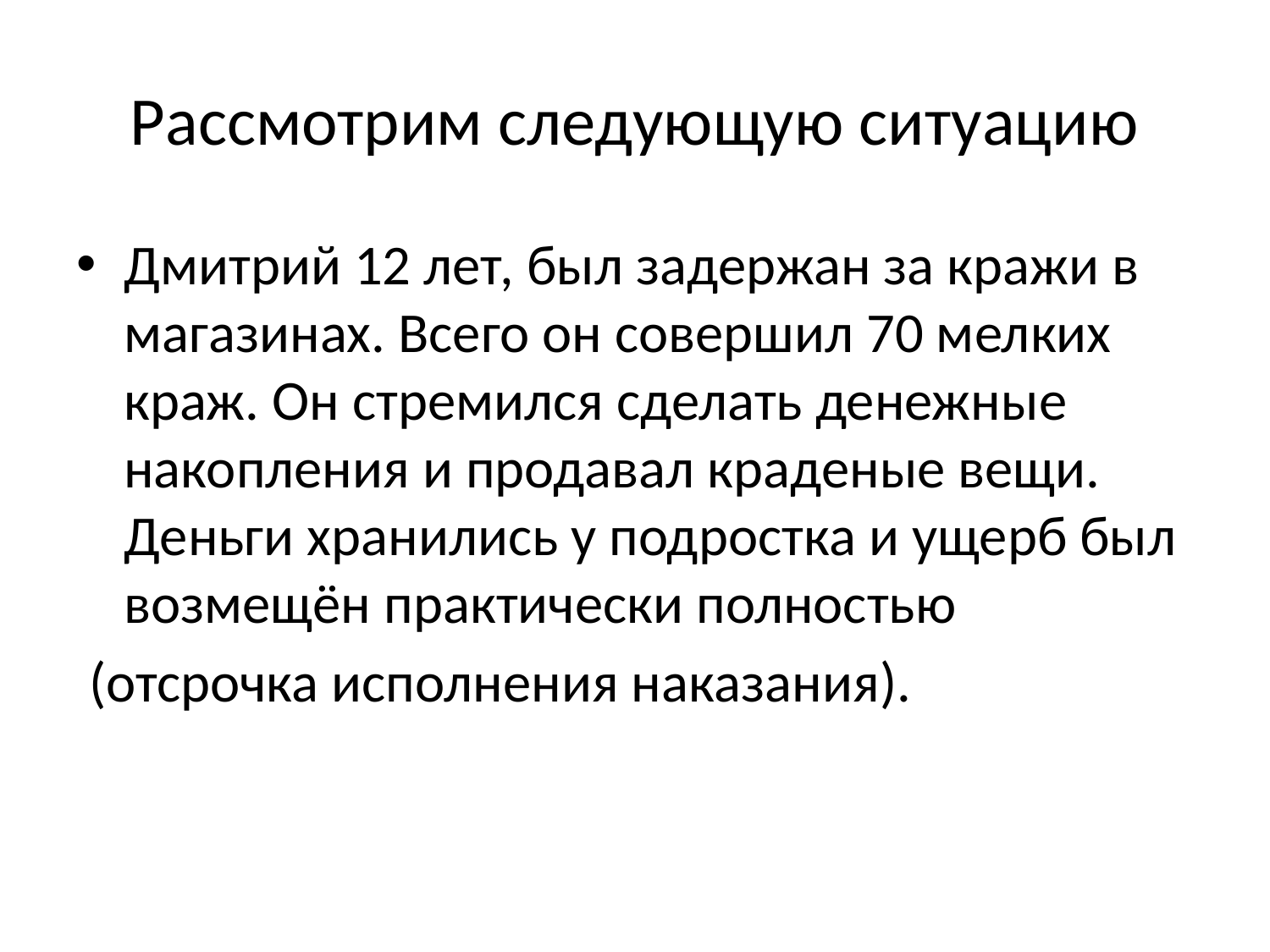

# Рассмотрим следующую ситуацию
Дмитрий 12 лет, был задержан за кражи в магазинах. Всего он совершил 70 мелких краж. Он стремился сделать денежные накопления и продавал краденые вещи. Деньги хранились у подростка и ущерб был возмещён практически полностью
 (отсрочка исполнения наказания).